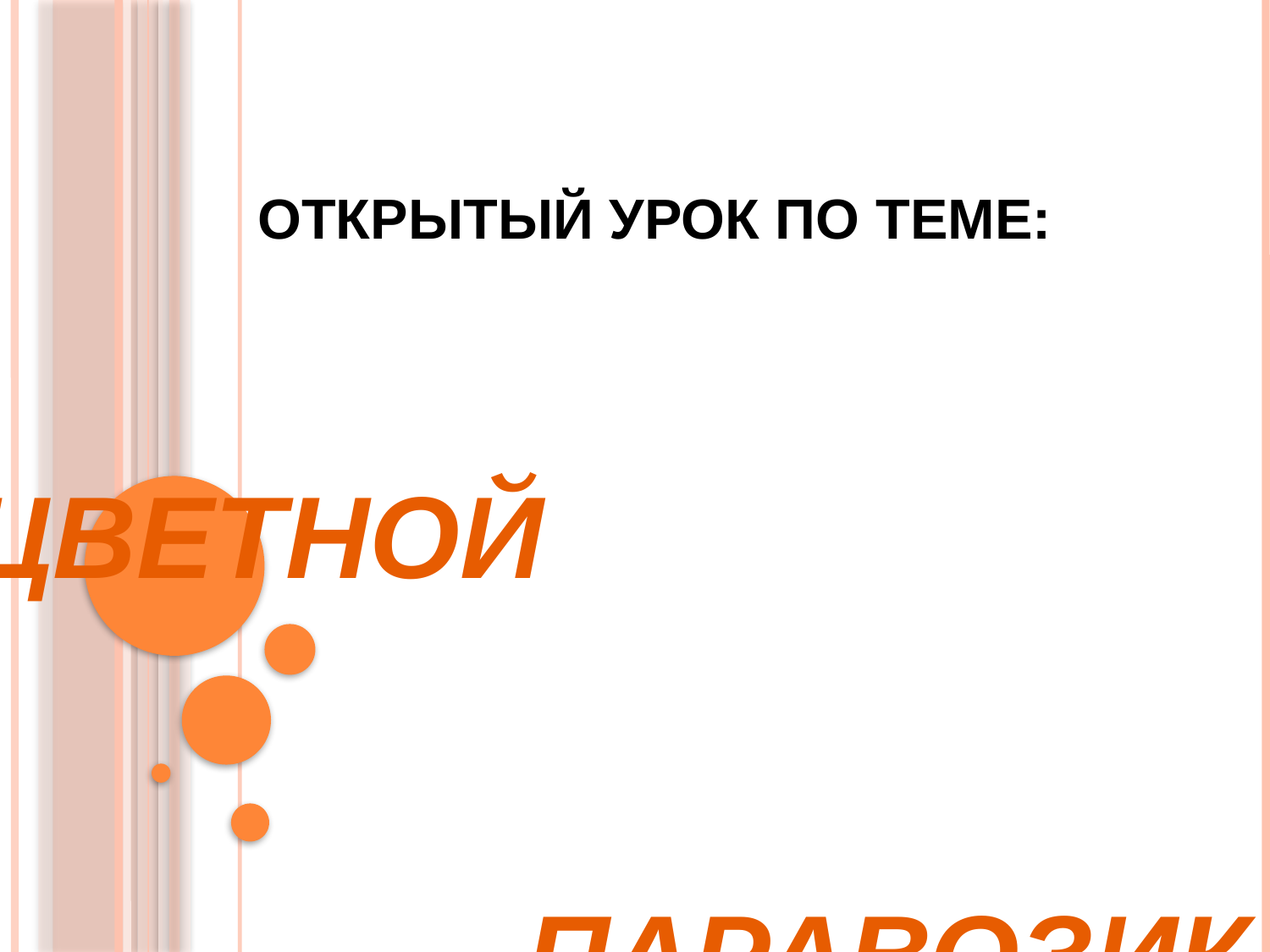

ОТКРЫТЫЙ УРОК ПО ТЕМЕ:
#
ЦВЕТНОЙ
                 ПАРАВОЗИК

Педагог-психолог Шитякова В.М,